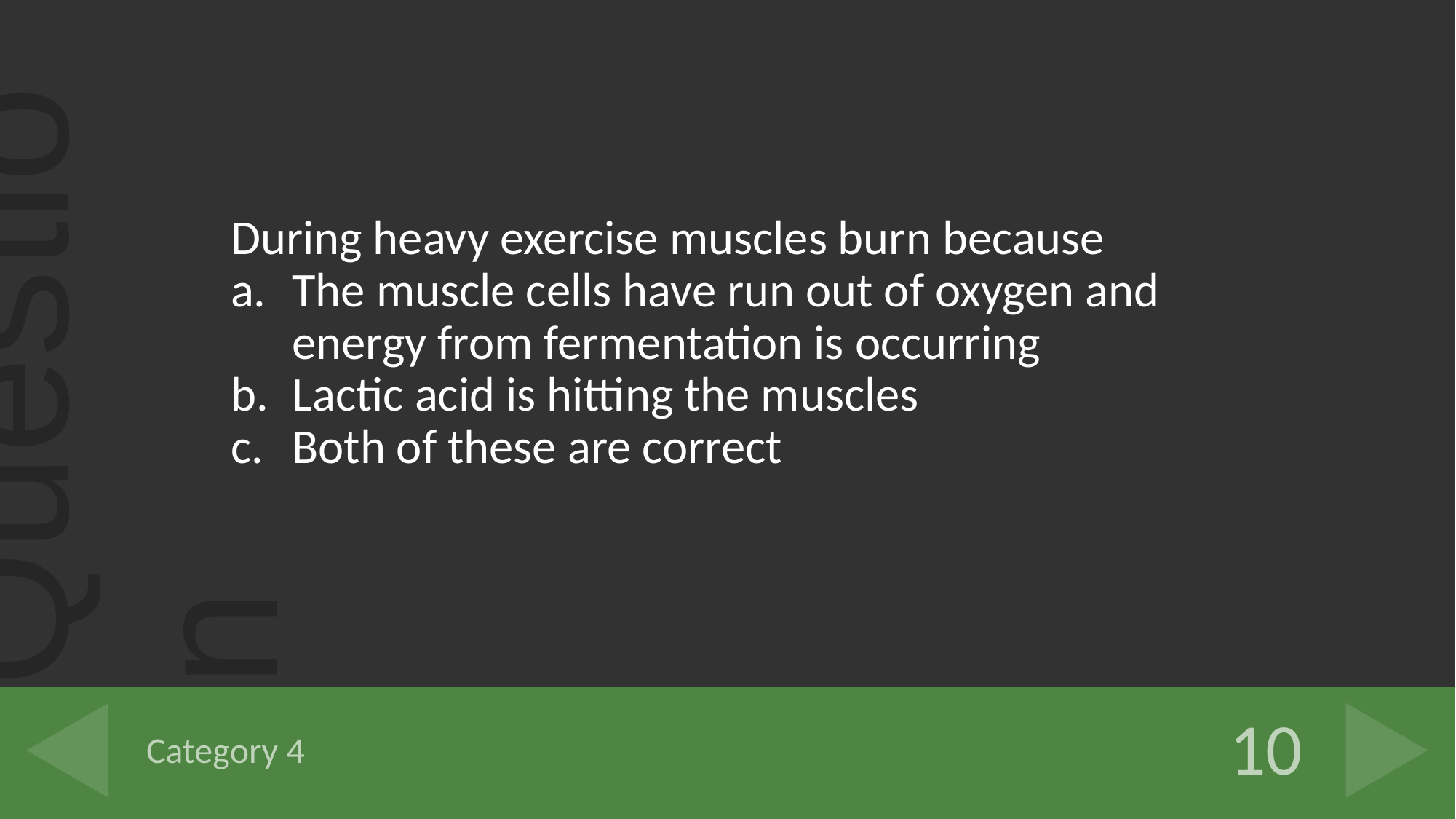

During heavy exercise muscles burn because
The muscle cells have run out of oxygen and energy from fermentation is occurring
Lactic acid is hitting the muscles
Both of these are correct
# Category 4
10